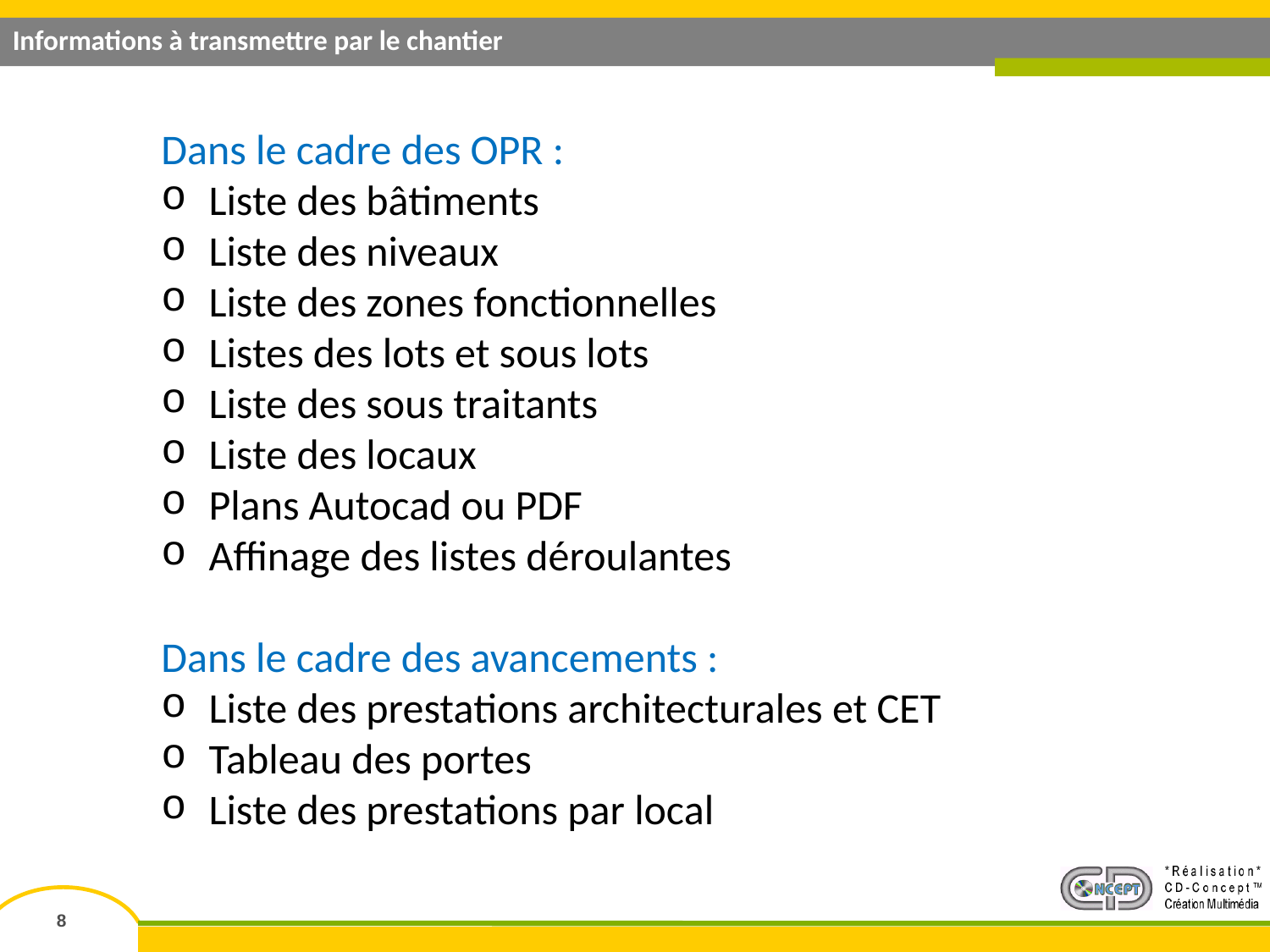

# Informations à transmettre par le chantier
Dans le cadre des OPR :
Liste des bâtiments
Liste des niveaux
Liste des zones fonctionnelles
Listes des lots et sous lots
Liste des sous traitants
Liste des locaux
Plans Autocad ou PDF
Affinage des listes déroulantes

Dans le cadre des avancements :
Liste des prestations architecturales et CET
Tableau des portes
Liste des prestations par local